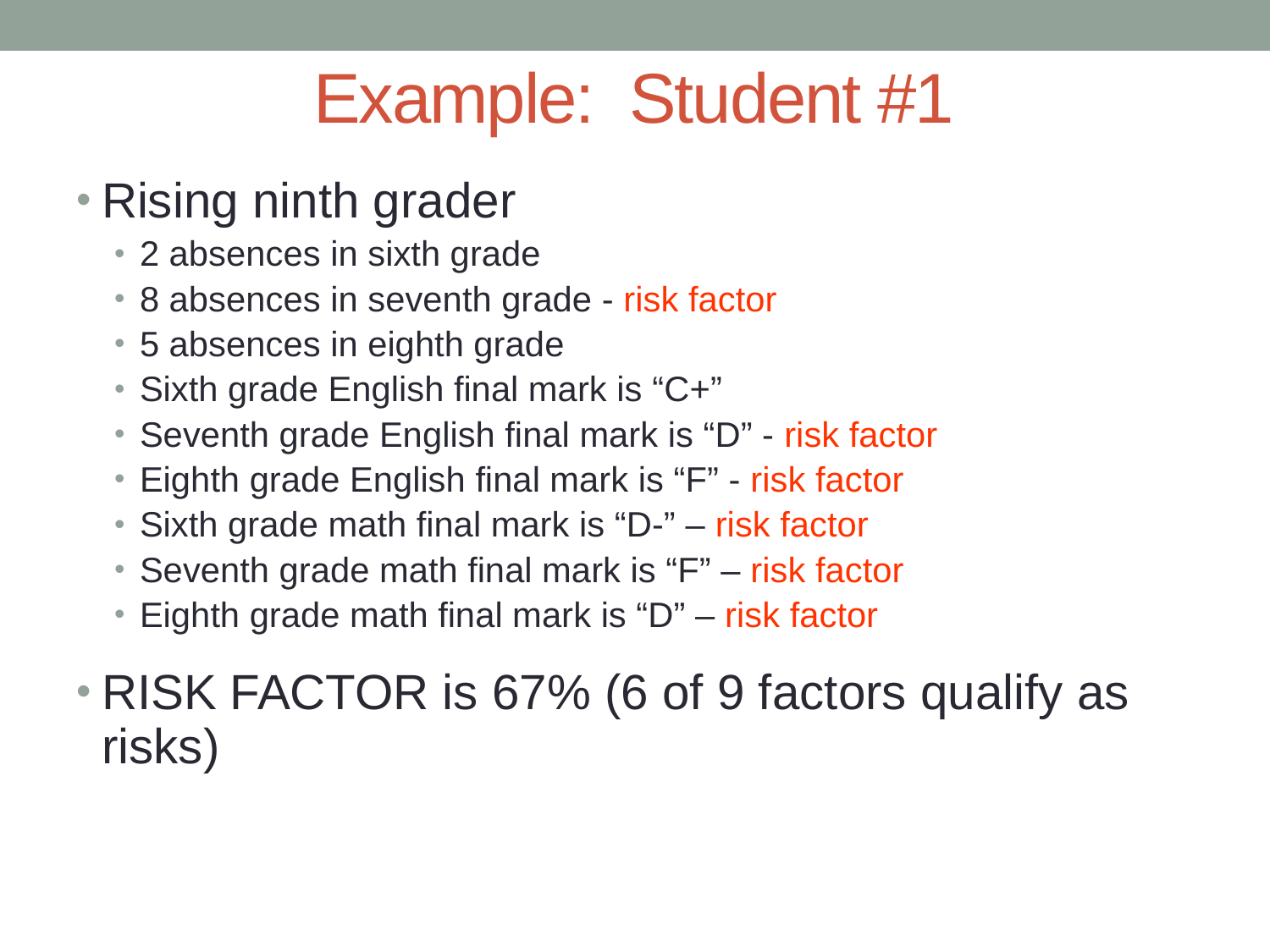

# Example:  Student #1
Rising ninth grader
2 absences in sixth grade
8 absences in seventh grade - risk factor
5 absences in eighth grade
Sixth grade English final mark is “C+”
Seventh grade English final mark is “D” - risk factor
Eighth grade English final mark is “F” - risk factor
Sixth grade math final mark is “D-” – risk factor
Seventh grade math final mark is “F” – risk factor
Eighth grade math final mark is “D” – risk factor

RISK FACTOR is 67% (6 of 9 factors qualify as risks)